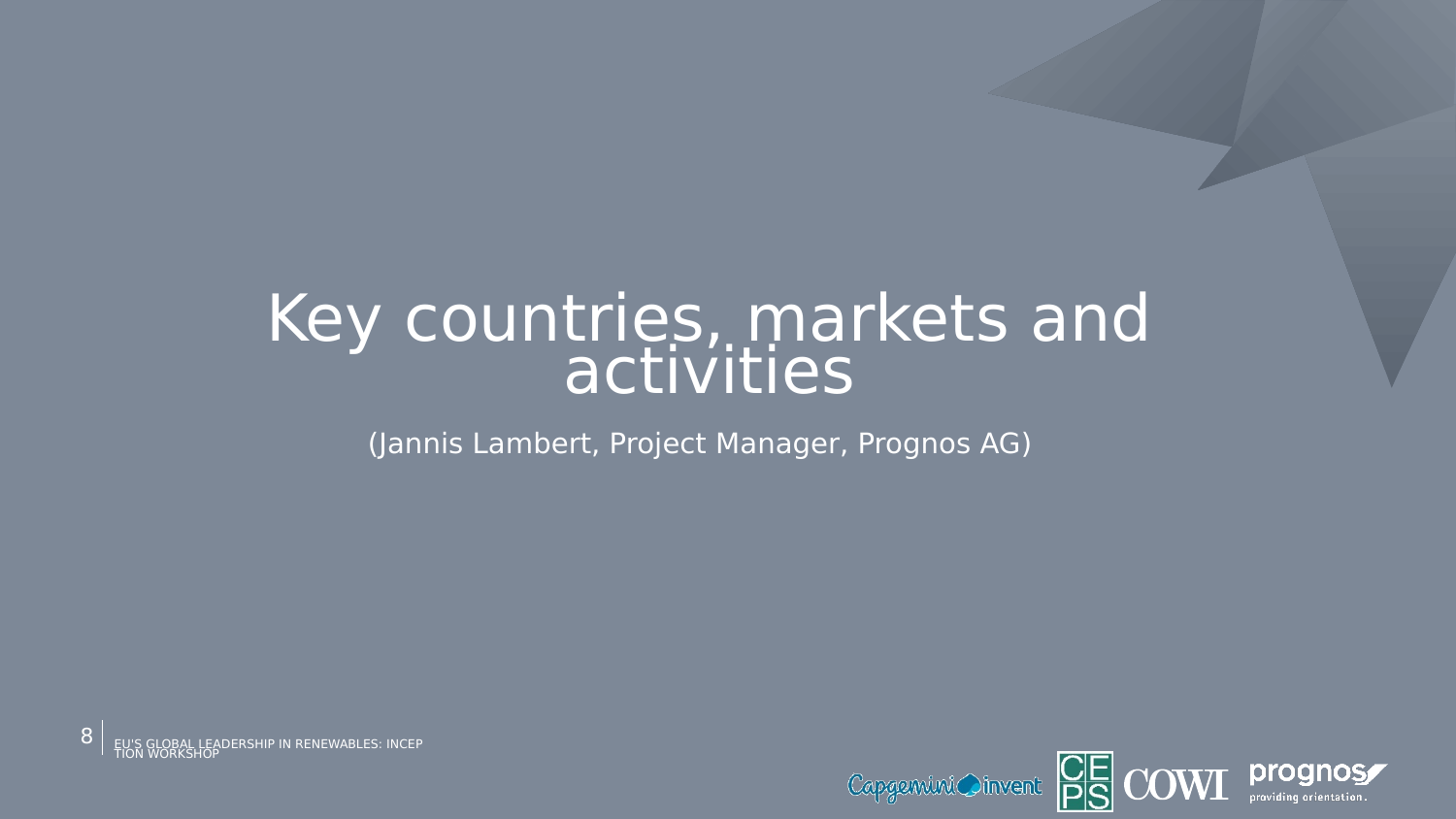

# Key countries, markets and activities (Jannis Lambert, Project Manager, Prognos AG)
8
EU's global leadership in renewables: Inception workshop